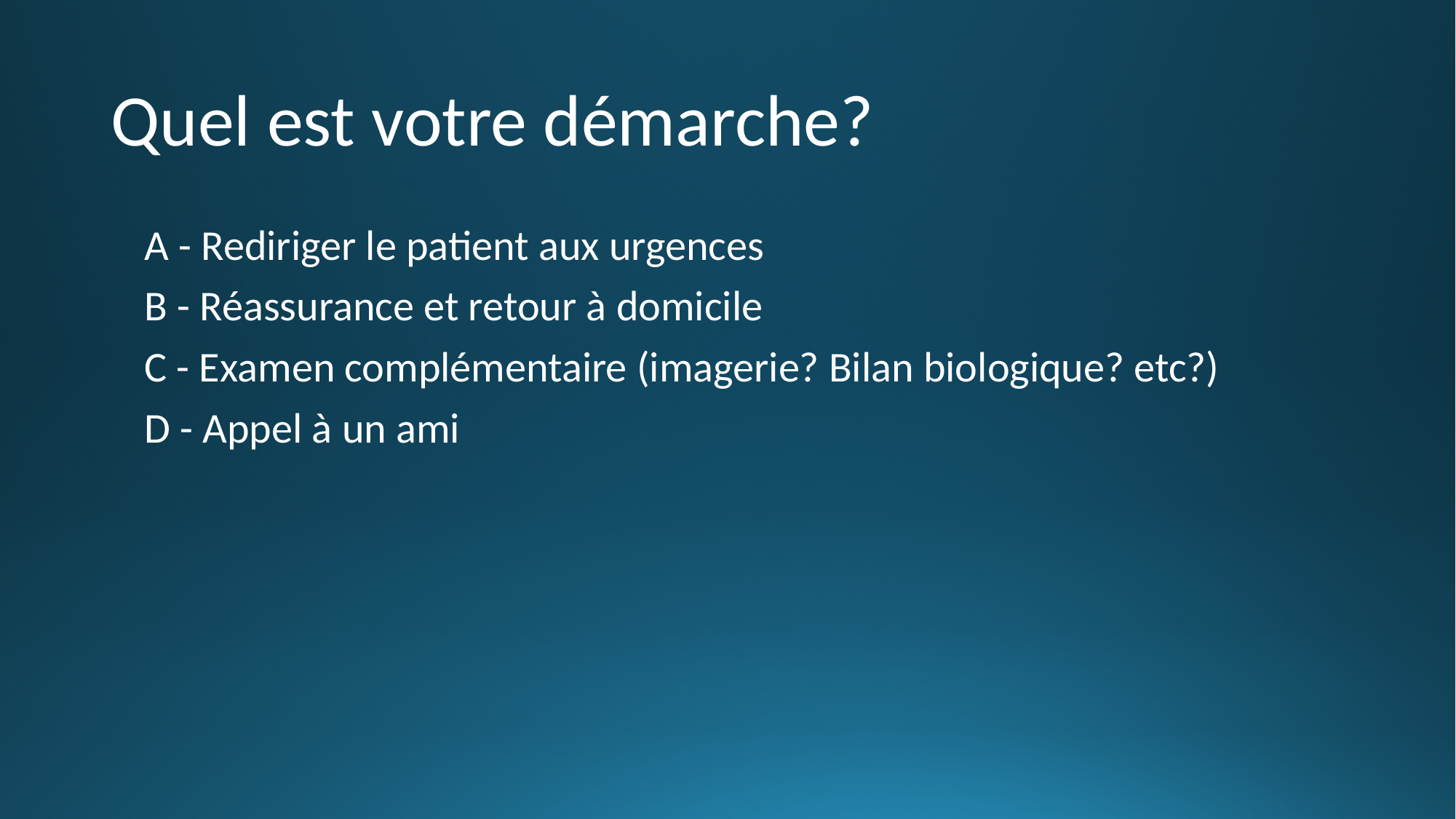

# Quel est votre démarche?
A - Rediriger le patient aux urgences
B - Réassurance et retour à domicile
C - Examen complémentaire (imagerie? Bilan biologique? etc?)
D - Appel à un ami